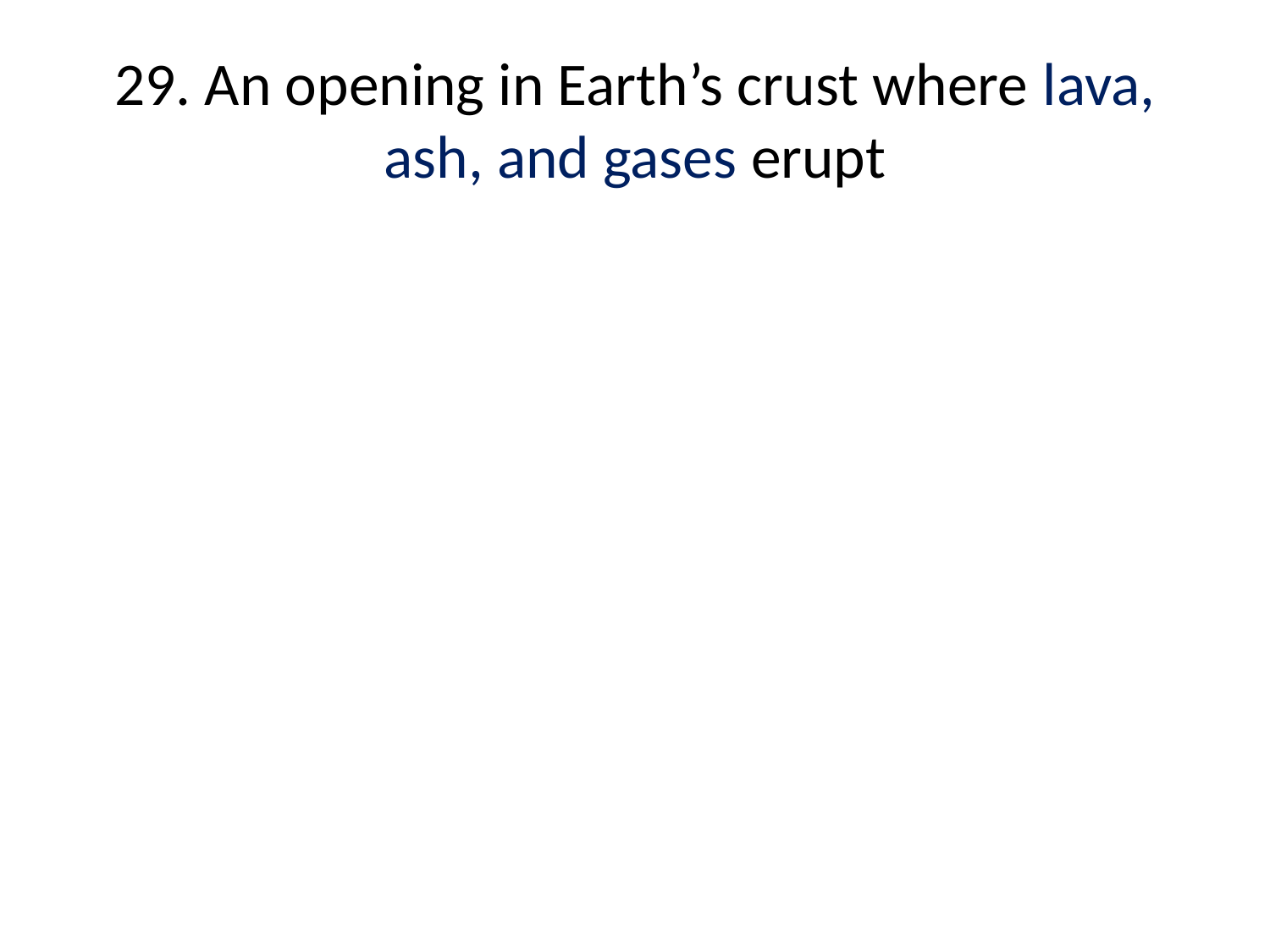

# 29. An opening in Earth’s crust where lava, ash, and gases erupt